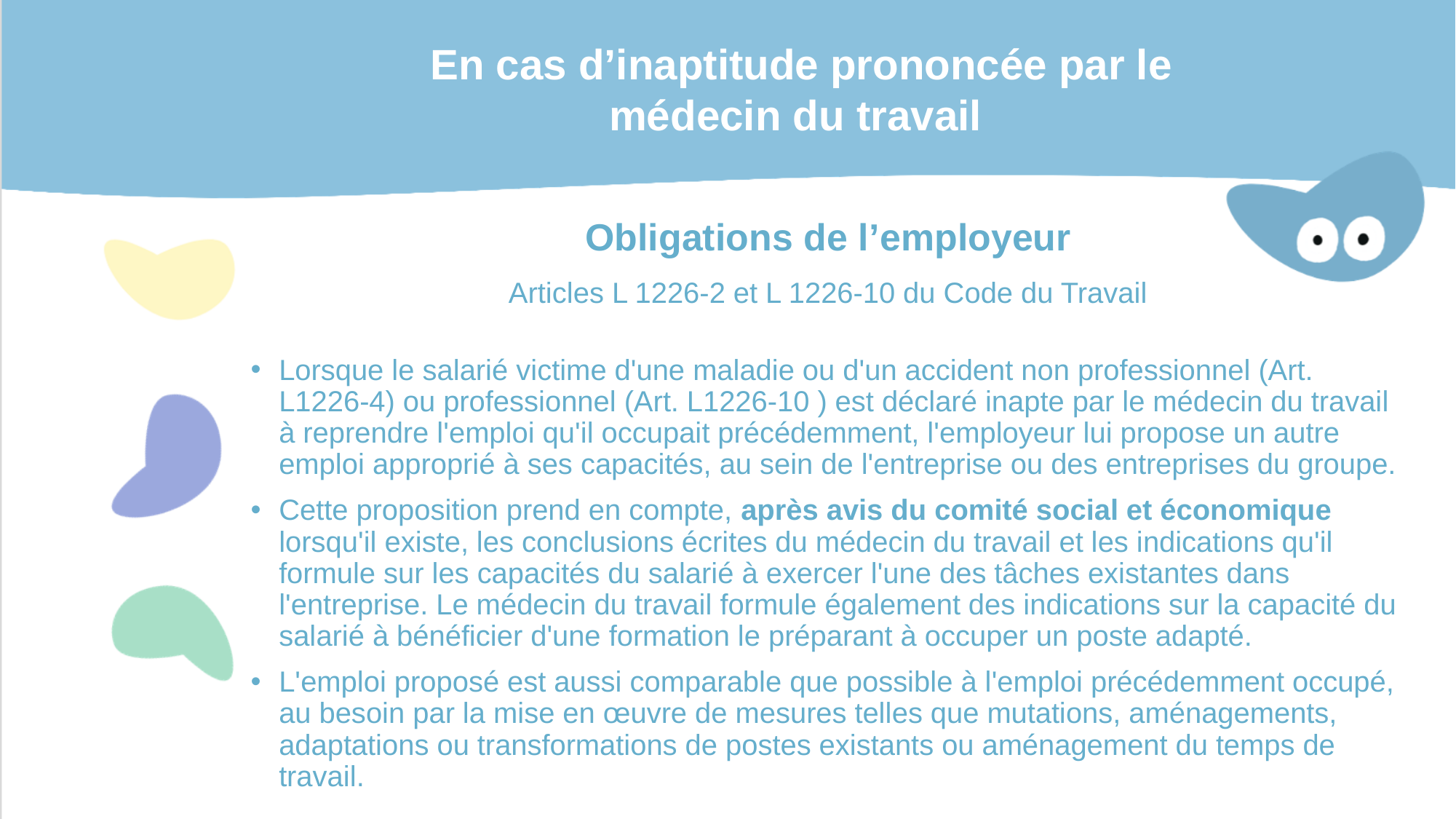

En cas d’inaptitude prononcée par le médecin du travail
Obligations de l’employeur

Articles L 1226-2 et L 1226-10 du Code du Travail

Lorsque le salarié victime d'une maladie ou d'un accident non professionnel (Art. L1226-4) ou professionnel (Art. L1226-10 ) est déclaré inapte par le médecin du travail à reprendre l'emploi qu'il occupait précédemment, l'employeur lui propose un autre emploi approprié à ses capacités, au sein de l'entreprise ou des entreprises du groupe.
Cette proposition prend en compte, après avis du comité social et économique lorsqu'il existe, les conclusions écrites du médecin du travail et les indications qu'il formule sur les capacités du salarié à exercer l'une des tâches existantes dans l'entreprise. Le médecin du travail formule également des indications sur la capacité du salarié à bénéficier d'une formation le préparant à occuper un poste adapté.
L'emploi proposé est aussi comparable que possible à l'emploi précédemment occupé, au besoin par la mise en œuvre de mesures telles que mutations, aménagements, adaptations ou transformations de postes existants ou aménagement du temps de travail.